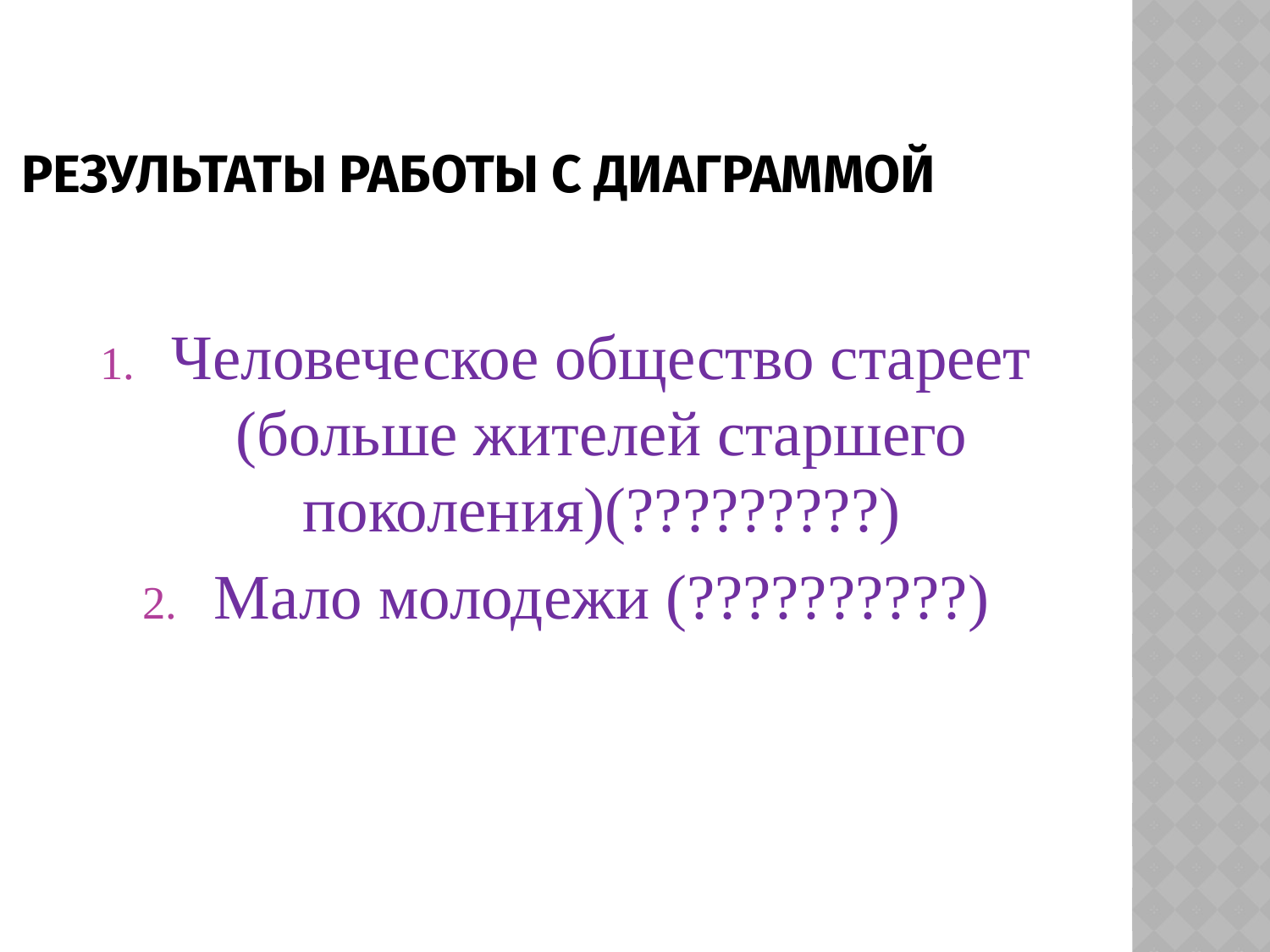

# Результаты работы с диаграммой

Человеческое общество стареет (больше жителей старшего поколения)(?????????)
Мало молодежи (??????????)